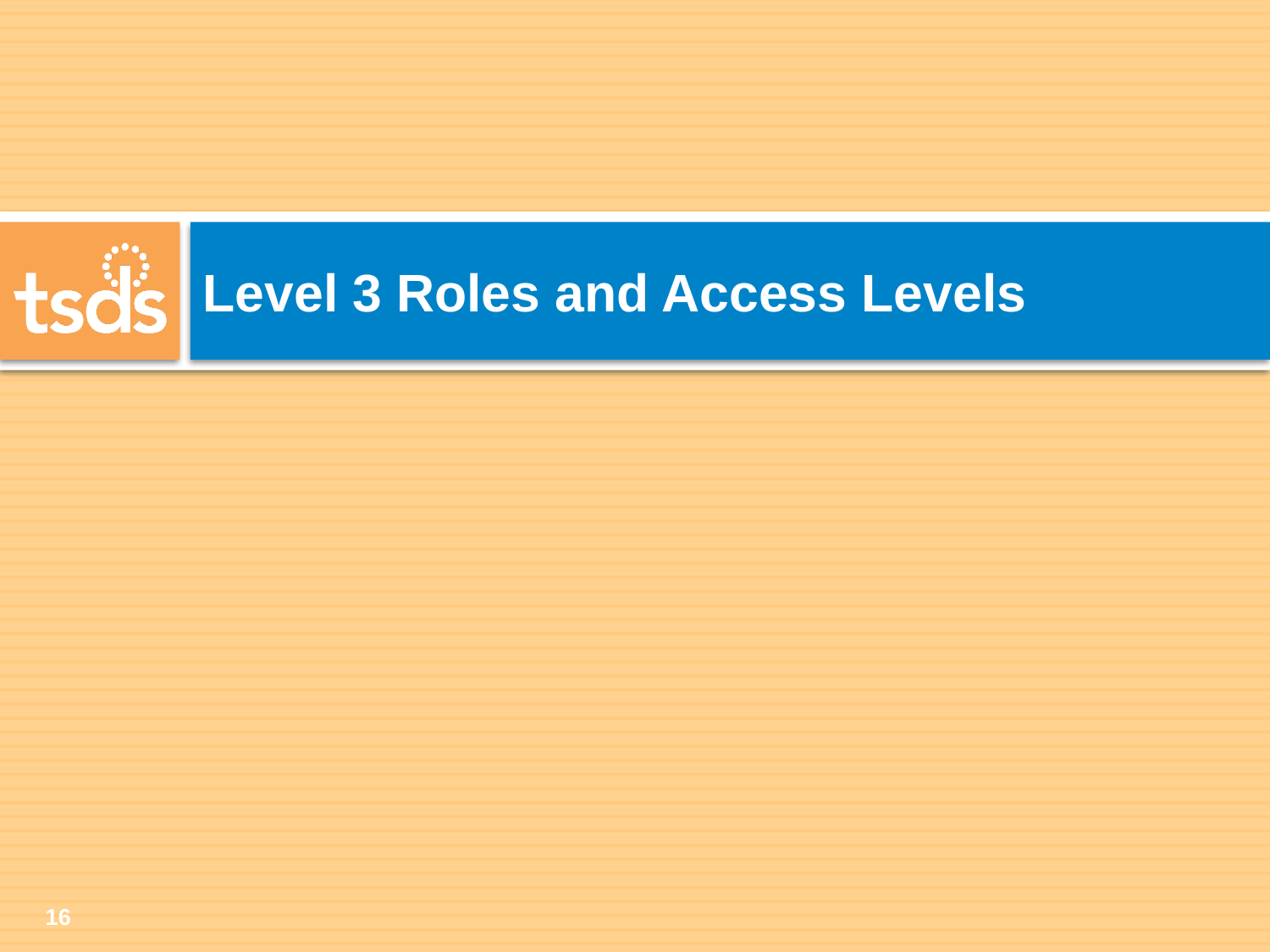

# Level 3 Roles and Access Levels
16